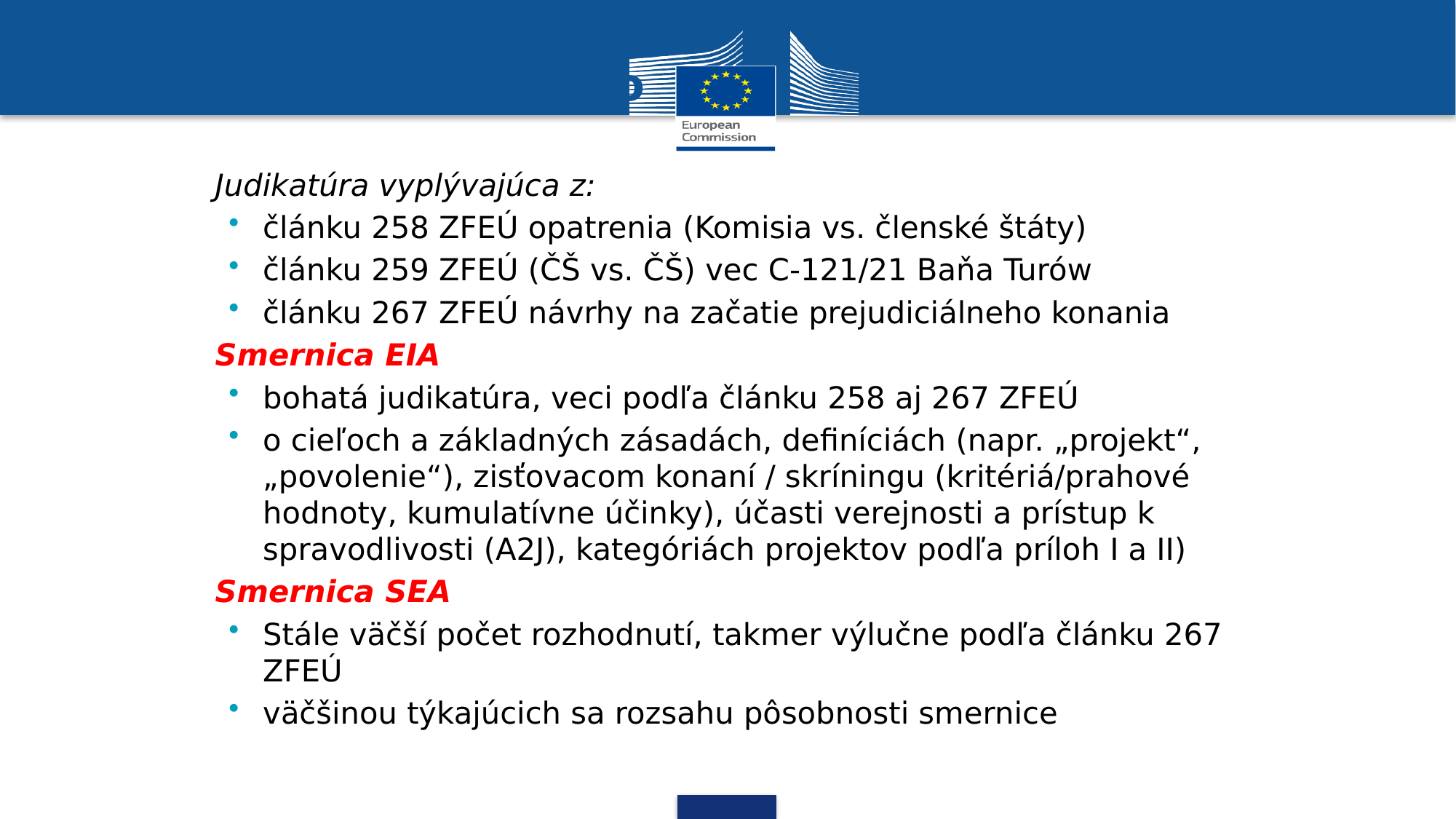

# Judikatúra EÚ o
Judikatúra vyplývajúca z:
článku 258 ZFEÚ opatrenia (Komisia vs. členské štáty)
článku 259 ZFEÚ (ČŠ vs. ČŠ) vec C-121/21 Baňa Turów
článku 267 ZFEÚ návrhy na začatie prejudiciálneho konania
Smernica EIA
bohatá judikatúra, veci podľa článku 258 aj 267 ZFEÚ
o cieľoch a základných zásadách, definíciách (napr. „projekt“, „povolenie“), zisťovacom konaní / skríningu (kritériá/prahové hodnoty, kumulatívne účinky), účasti verejnosti a prístup k spravodlivosti (A2J), kategóriách projektov podľa príloh I a II)
Smernica SEA
Stále väčší počet rozhodnutí, takmer výlučne podľa článku 267 ZFEÚ
väčšinou týkajúcich sa rozsahu pôsobnosti smernice